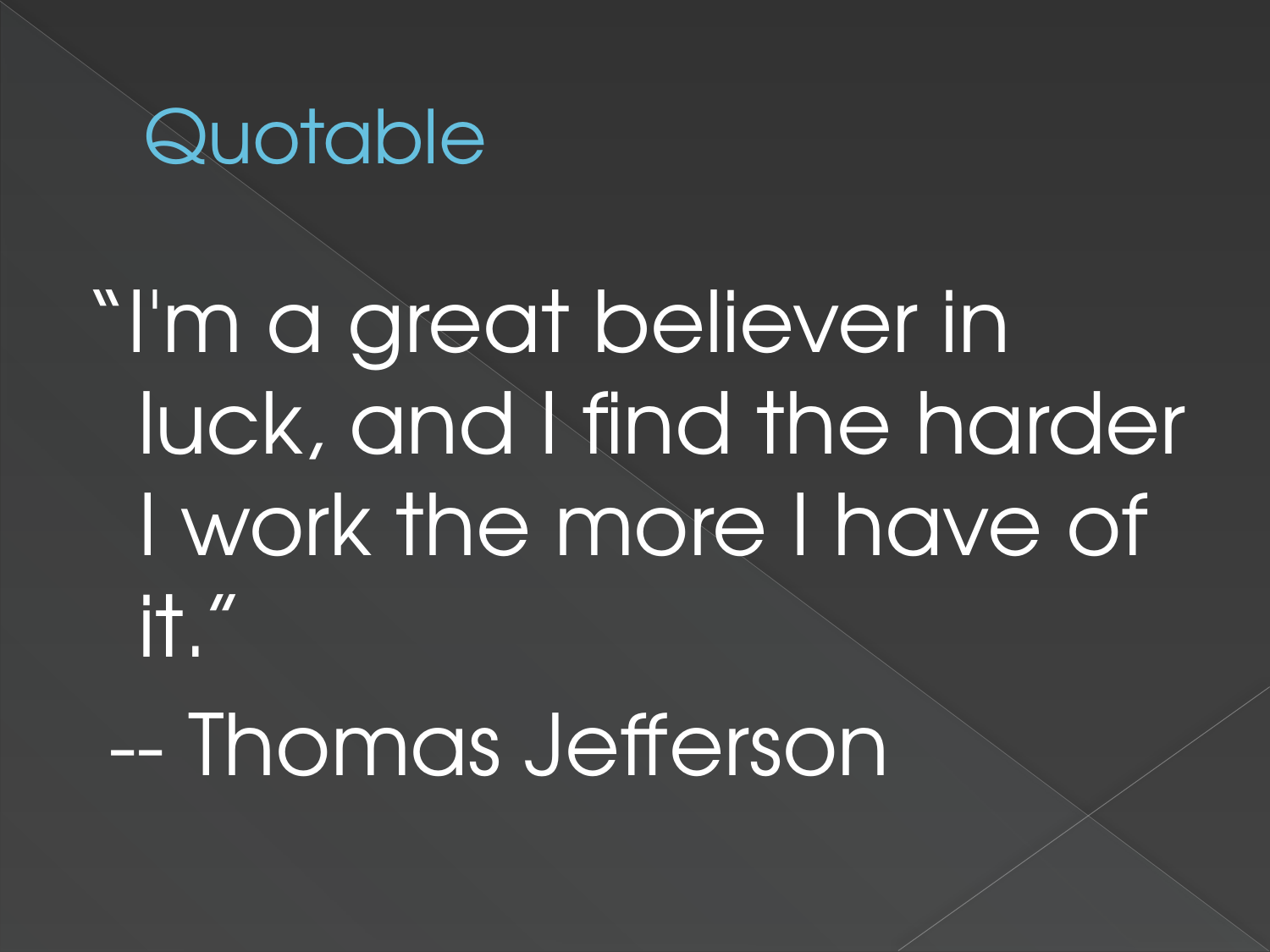

# Quotable
“I'm a great believer in luck, and I find the harder I work the more I have of it.”
 -- Thomas Jefferson